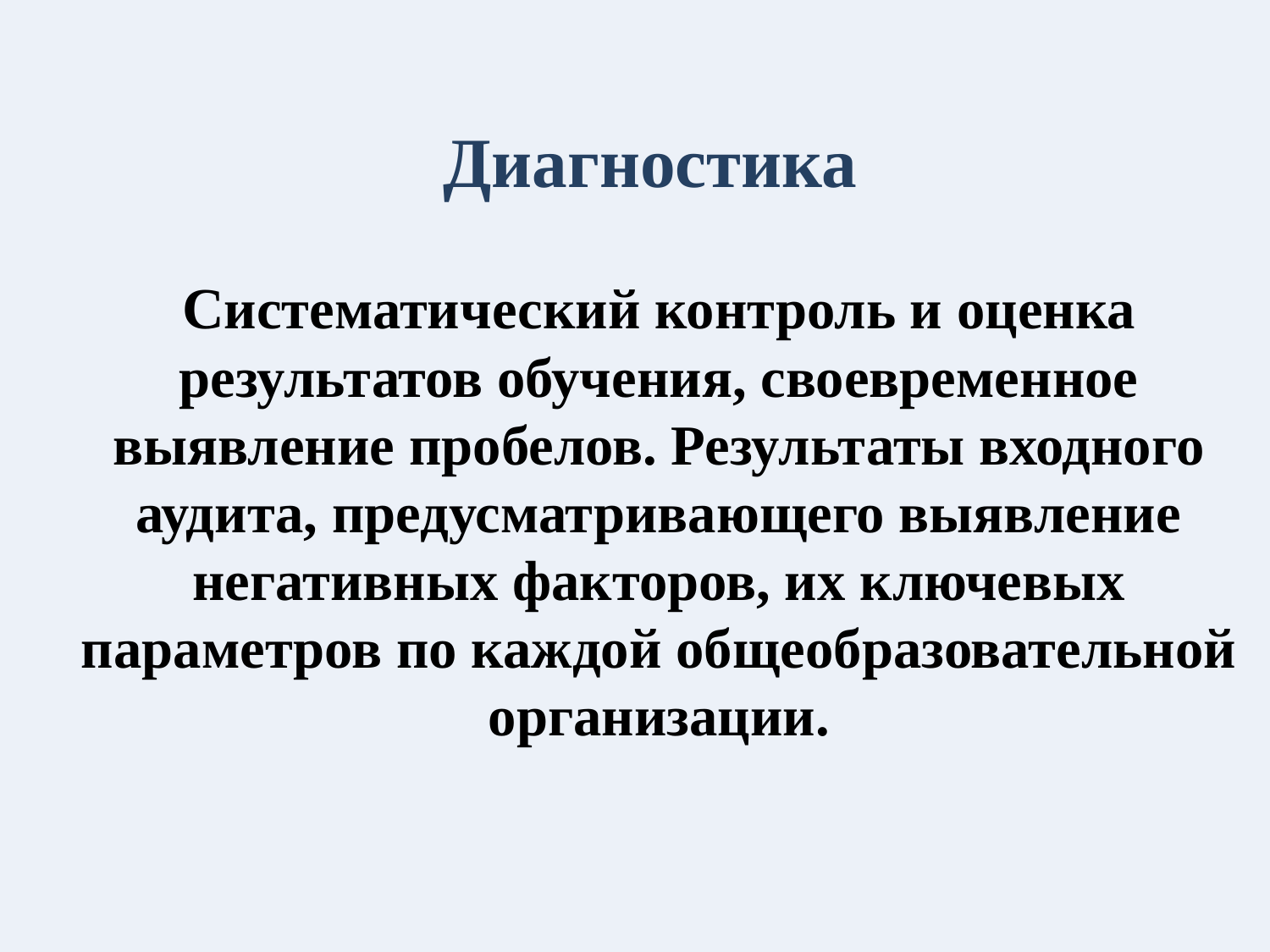

# Диагностика Cистематический контроль и оценка результатов обучения, своевременное выявление пробелов. Результаты входного аудита, предусматривающего выявление негативных факторов, их ключевых параметров по каждой общеобразовательной организации.